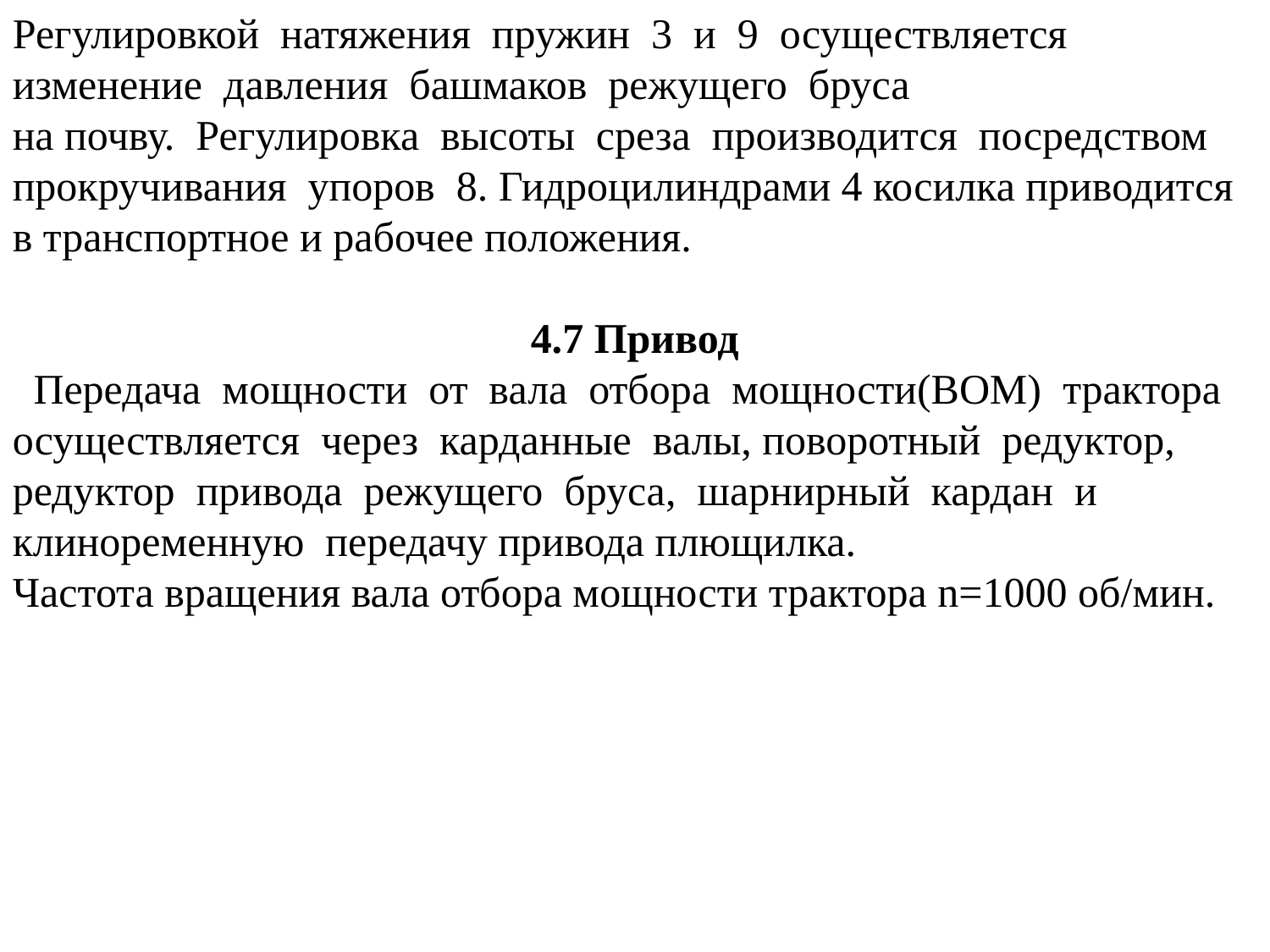

Регулировкой  натяжения  пружин  3  и  9  осуществляется изменение  давления  башмаков  режущего  бруса
на почву.  Регулировка  высоты  среза  производится  посредством  прокручивания  упоров  8. Гидроцилиндрами 4 косилка приводится в транспортное и рабочее положения.

4.7 Привод
  Передача  мощности  от  вала  отбора  мощности(ВОМ)  трактора  осуществляется  через  карданные  валы, поворотный  редуктор,  редуктор  привода  режущего  бруса,  шарнирный  кардан  и  клиноременную  передачу привода плющилка.
Частота вращения вала отбора мощности трактора n=1000 об/мин.